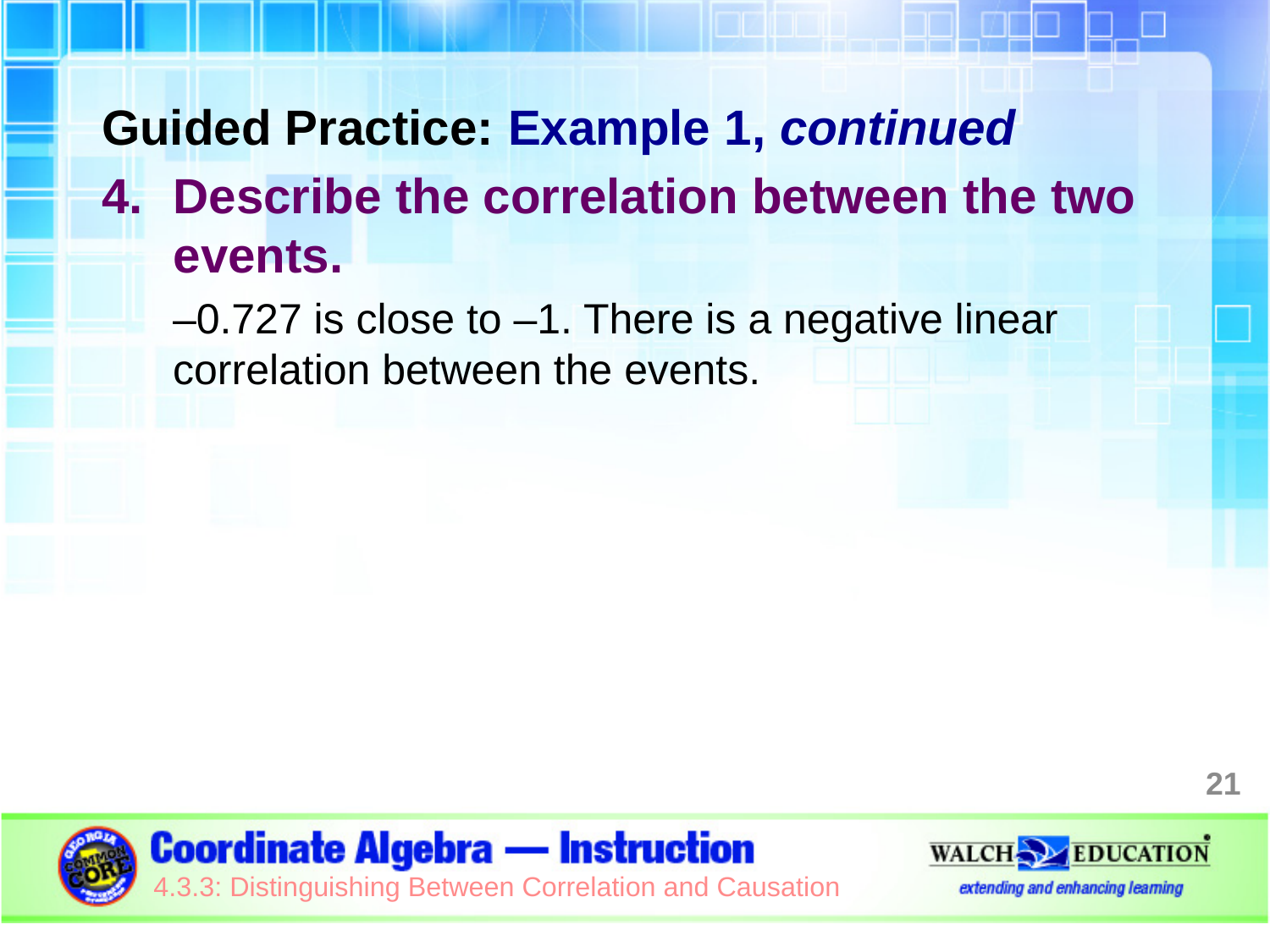

Guided Practice: Example 1, continued
Describe the correlation between the two events.
–0.727 is close to –1. There is a negative linear correlation between the events.

21
4.3.3: Distinguishing Between Correlation and Causation